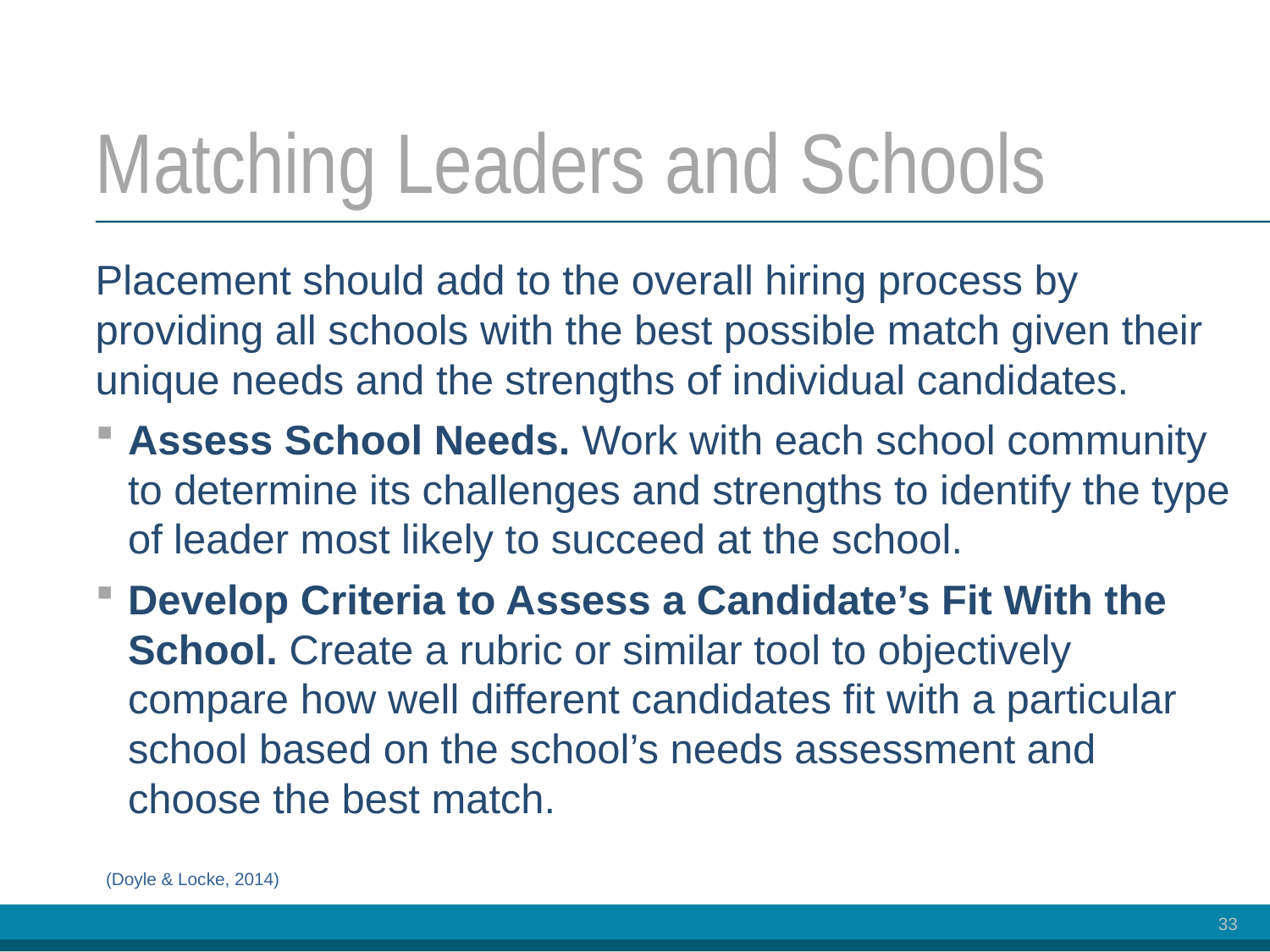

# Matching Leaders and Schools
Placement should add to the overall hiring process by providing all schools with the best possible match given their unique needs and the strengths of individual candidates.
Assess School Needs. Work with each school community to determine its challenges and strengths to identify the type of leader most likely to succeed at the school.
Develop Criteria to Assess a Candidate’s Fit With the School. Create a rubric or similar tool to objectively compare how well different candidates fit with a particular school based on the school’s needs assessment and choose the best match.
(Doyle & Locke, 2014)
33